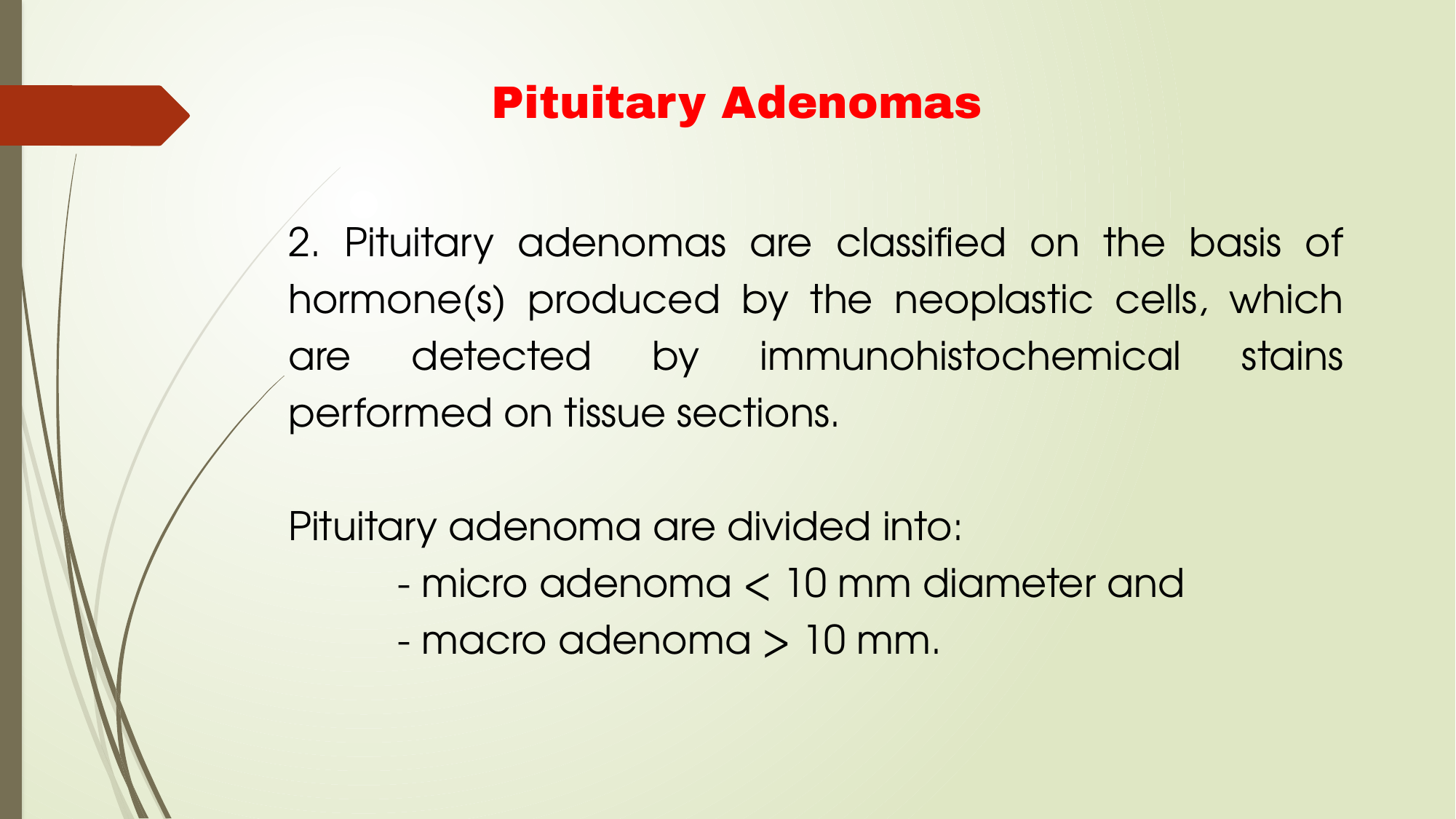

Pituitary Adenomas
2. Pituitary adenomas are classified on the basis of hormone(s) produced by the neoplastic cells, which are detected by immunohistochemical stains performed on tissue sections.

Pituitary adenoma are divided into:
	- micro adenoma < 10 mm diameter and
	- macro adenoma > 10 mm.